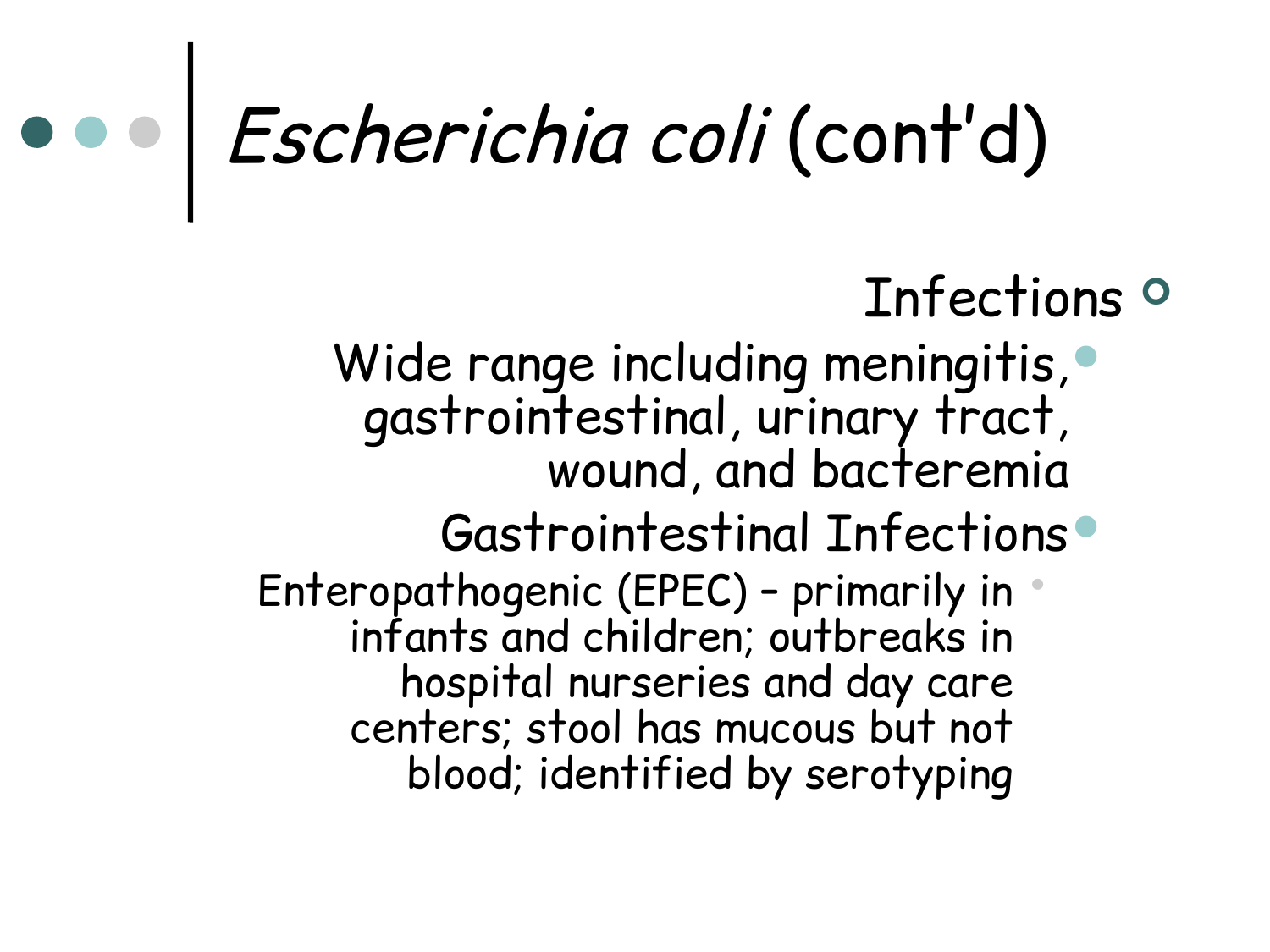

# Escherichia coli (cont’d)
Infections
Wide range including meningitis, gastrointestinal, urinary tract, wound, and bacteremia
Gastrointestinal Infections
Enteropathogenic (EPEC) – primarily in infants and children; outbreaks in hospital nurseries and day care centers; stool has mucous but not blood; identified by serotyping